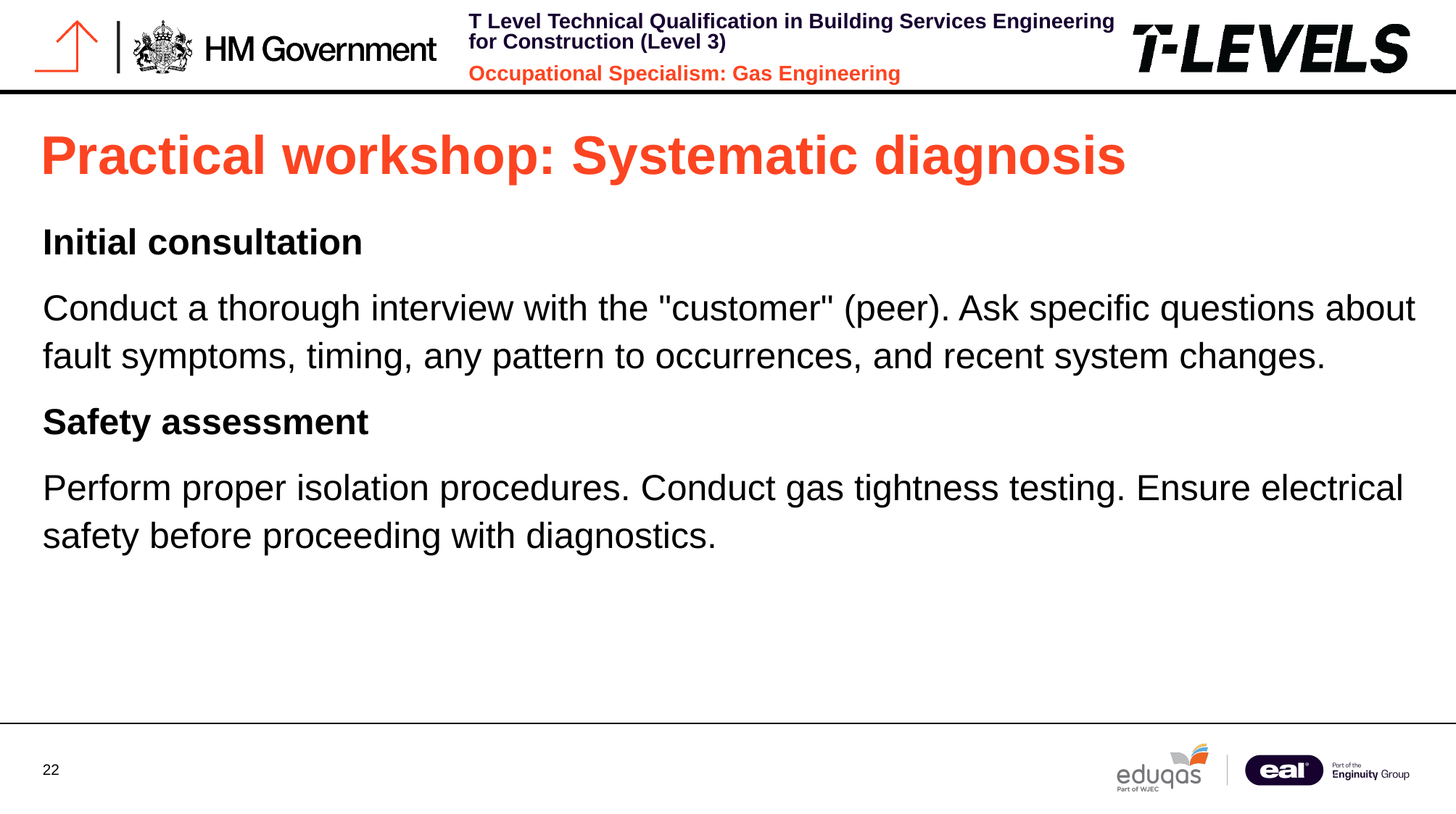

# Practical workshop: Systematic diagnosis
Initial consultation
Conduct a thorough interview with the "customer" (peer). Ask specific questions about fault symptoms, timing, any pattern to occurrences, and recent system changes.
Safety assessment
Perform proper isolation procedures. Conduct gas tightness testing. Ensure electrical safety before proceeding with diagnostics.